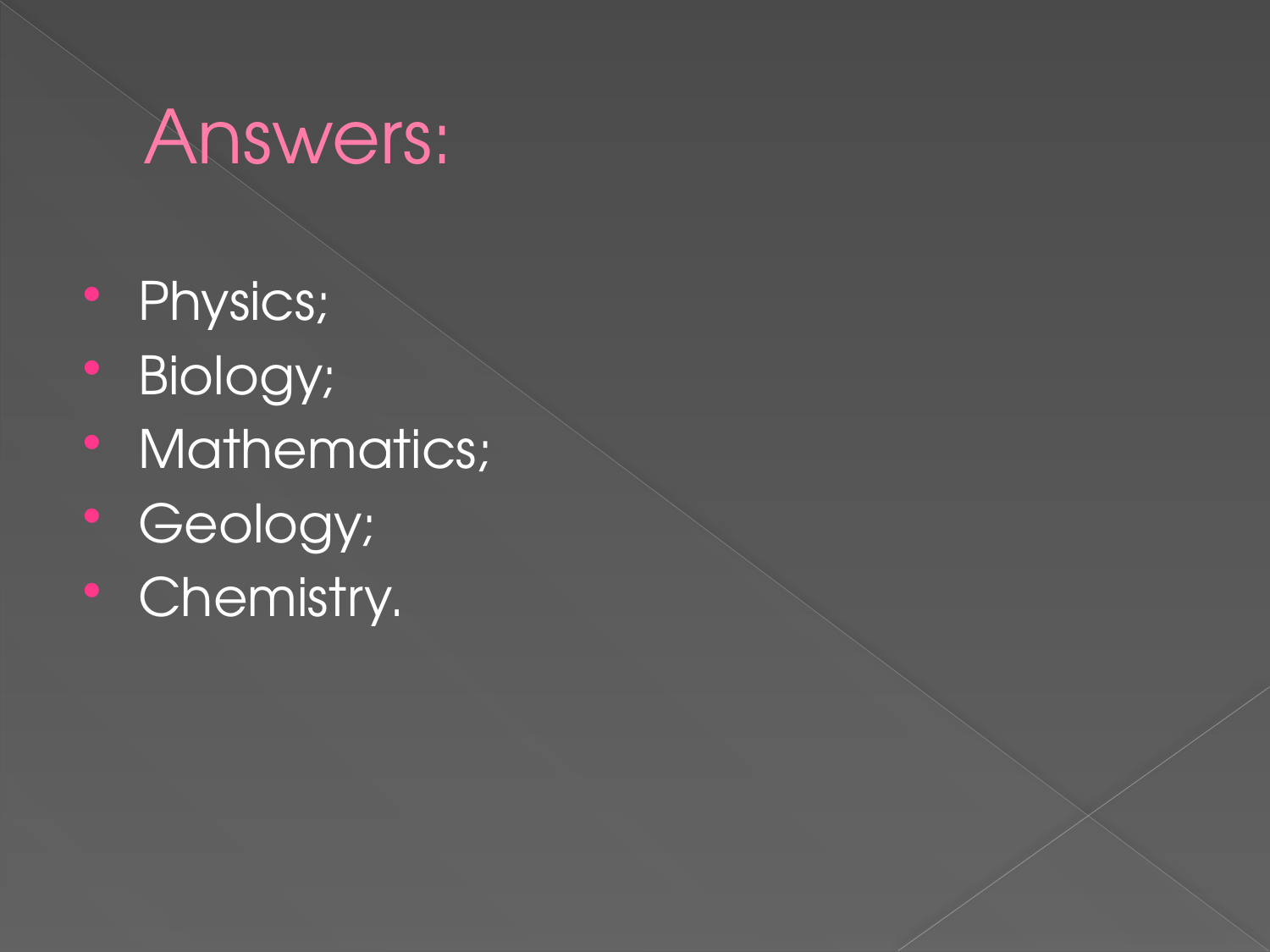

# Answers:
Physics;
Biology;
Mathematics;
Geology;
Chemistry.